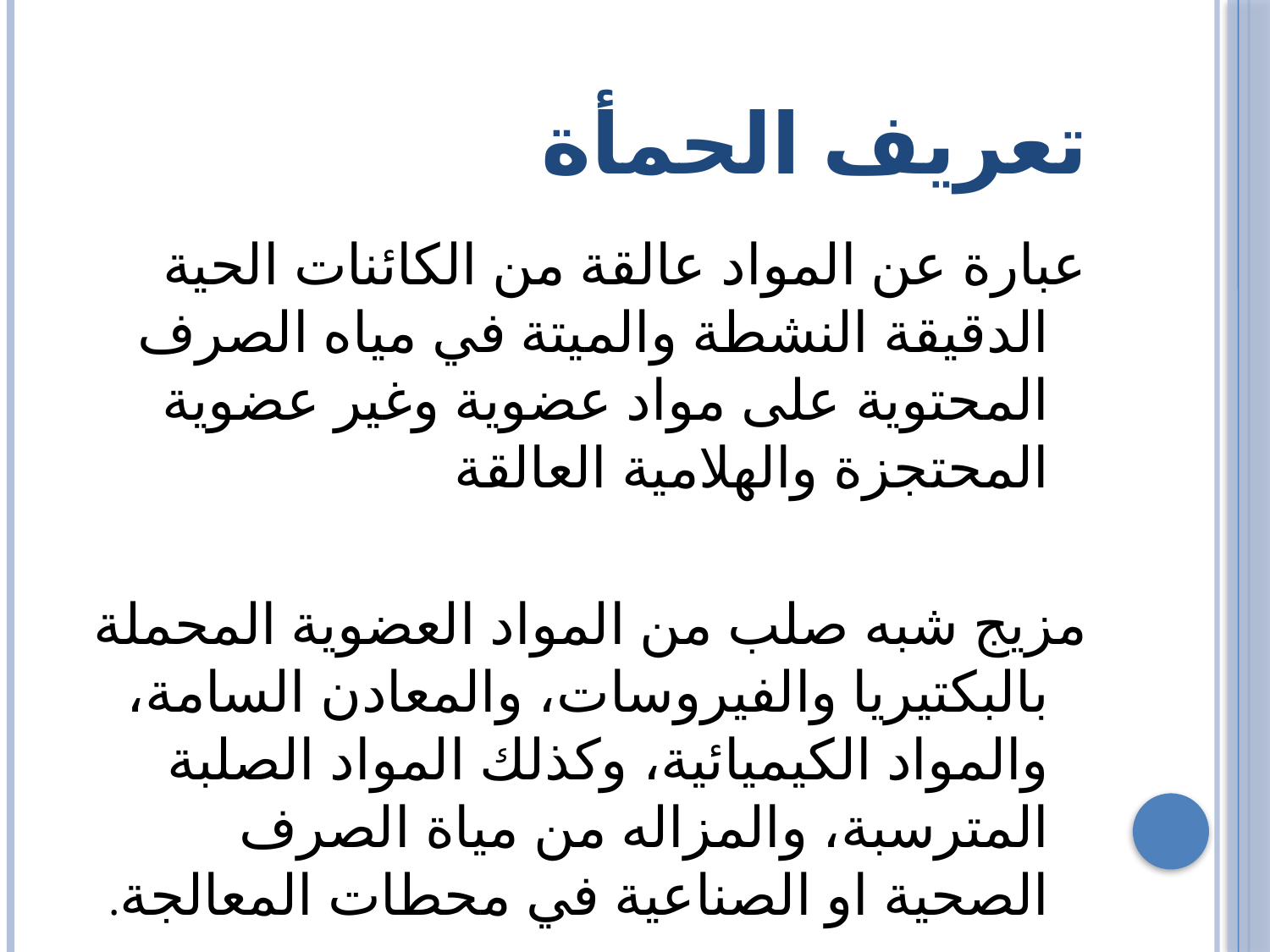

# تعريف الحمأة
عبارة عن المواد عالقة من الكائنات الحية الدقيقة النشطة والميتة في مياه الصرف المحتوية على مواد عضوية وغير عضوية المحتجزة والهلامية العالقة

مزيج شبه صلب من المواد العضوية المحملة بالبكتيريا والفيروسات، والمعادن السامة، والمواد الكيميائية، وكذلك المواد الصلبة المترسبة، والمزاله من مياة الصرف الصحية او الصناعية في محطات المعالجة.